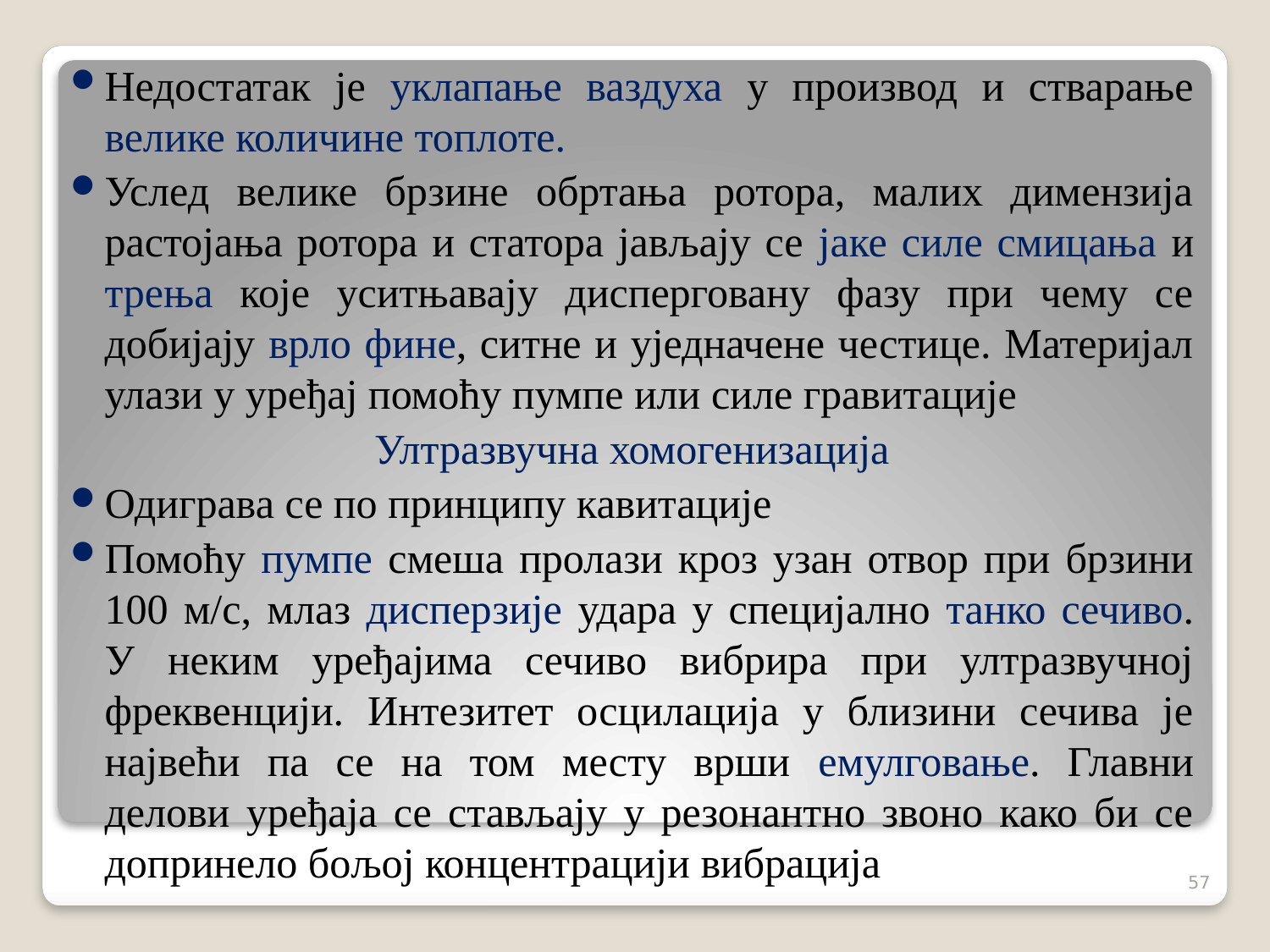

Недостатак је уклапање ваздуха у производ и стварање велике количине топлоте.
Услед велике брзине обртања ротора, малих димензија растојања ротора и статора јављају се јаке силе смицања и трења које уситњавају дисперговану фазу при чему се добијају врло фине, ситне и уједначене честице. Материјал улази у уређај помоћу пумпе или силе гравитације
Ултразвучна хомогенизација
Одиграва се по принципу кавитације
Помоћу пумпе смеша пролази кроз узан отвор при брзини 100 м/с, млаз дисперзије удара у специјално танко сечиво. У неким уређајима сечиво вибрира при ултразвучној фреквенцији. Интезитет осцилација у близини сечива је највећи па се на том месту врши емулговање. Главни делови уређаја се стављају у резонантно звоно како би се допринело бољој концентрацији вибрација

57